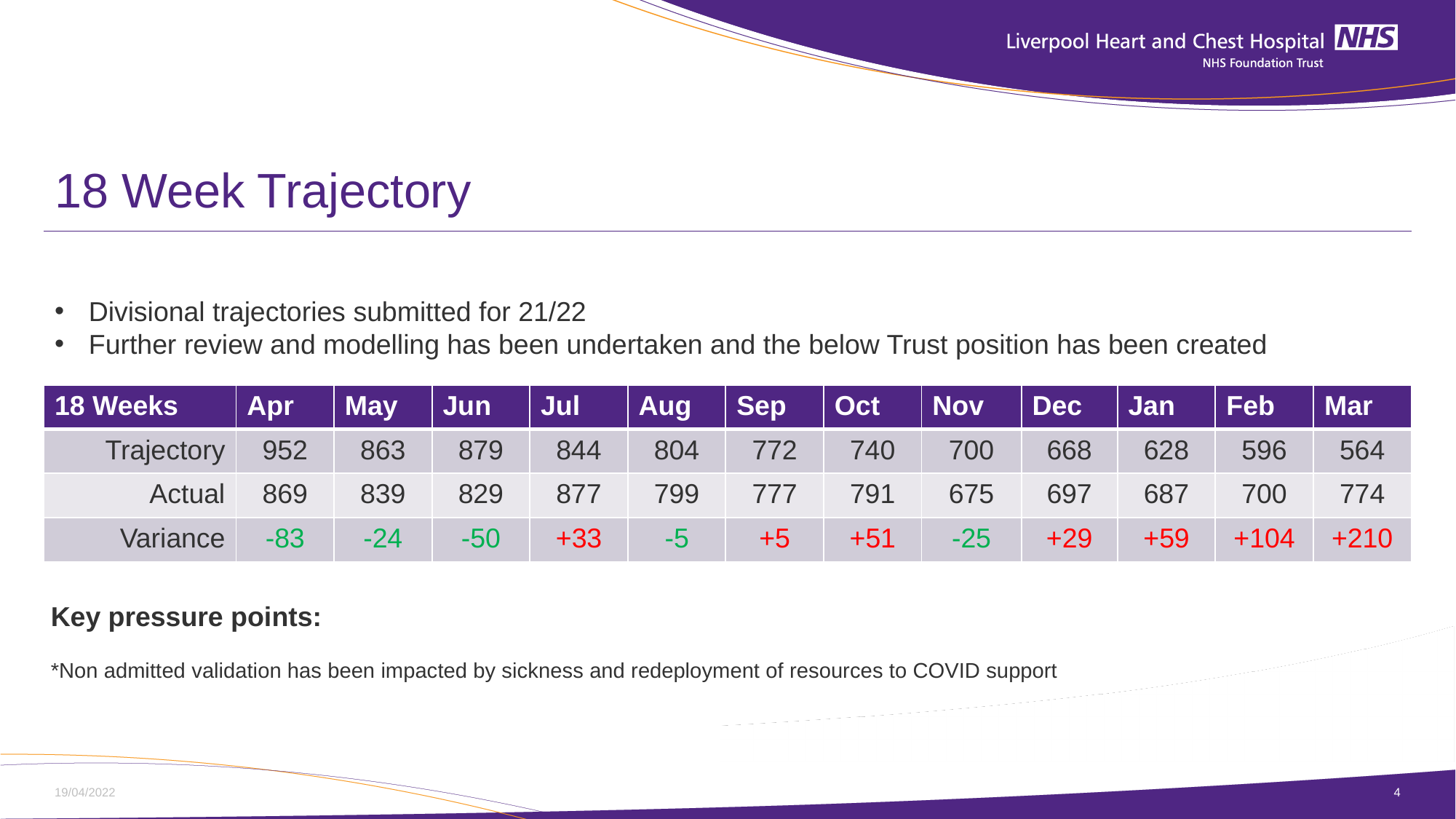

# 18 Week Trajectory

Divisional trajectories submitted for 21/22
Further review and modelling has been undertaken and the below Trust position has been created

| 18 Weeks | Apr | May | Jun | Jul | Aug | Sep | Oct | Nov | Dec | Jan | Feb | Mar |
| --- | --- | --- | --- | --- | --- | --- | --- | --- | --- | --- | --- | --- |
| Trajectory | 952 | 863 | 879 | 844 | 804 | 772 | 740 | 700 | 668 | 628 | 596 | 564 |
| Actual | 869 | 839 | 829 | 877 | 799 | 777 | 791 | 675 | 697 | 687 | 700 | 774 |
| Variance | -83 | -24 | -50 | +33 | -5 | +5 | +51 | -25 | +29 | +59 | +104 | +210 |

Key pressure points:

*Non admitted validation has been impacted by sickness and redeployment of resources to COVID support

19/04/2022
4